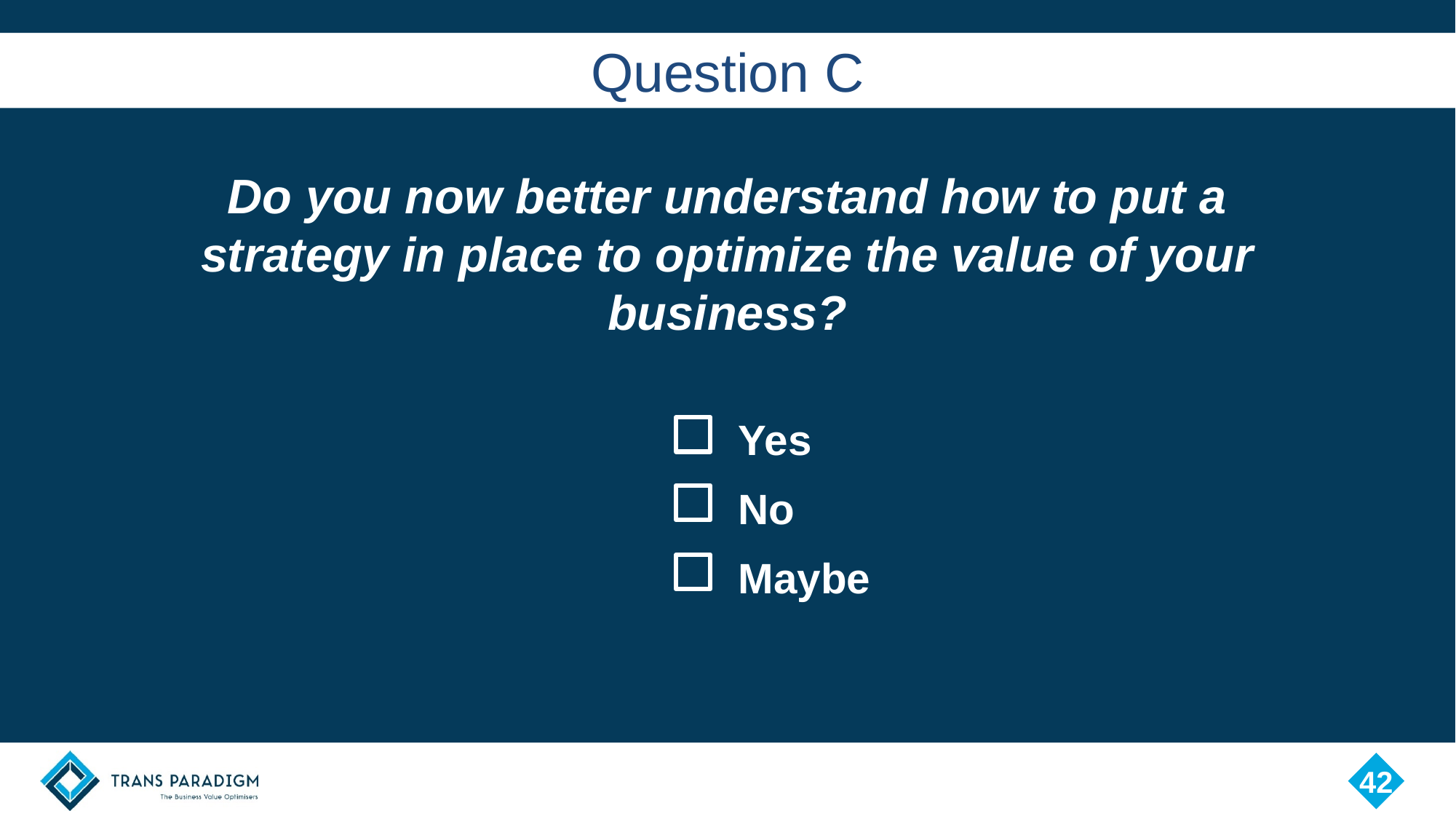

# Question C
Do you now better understand how to put a strategy in place to optimize the value of your business?
Yes
No
Maybe